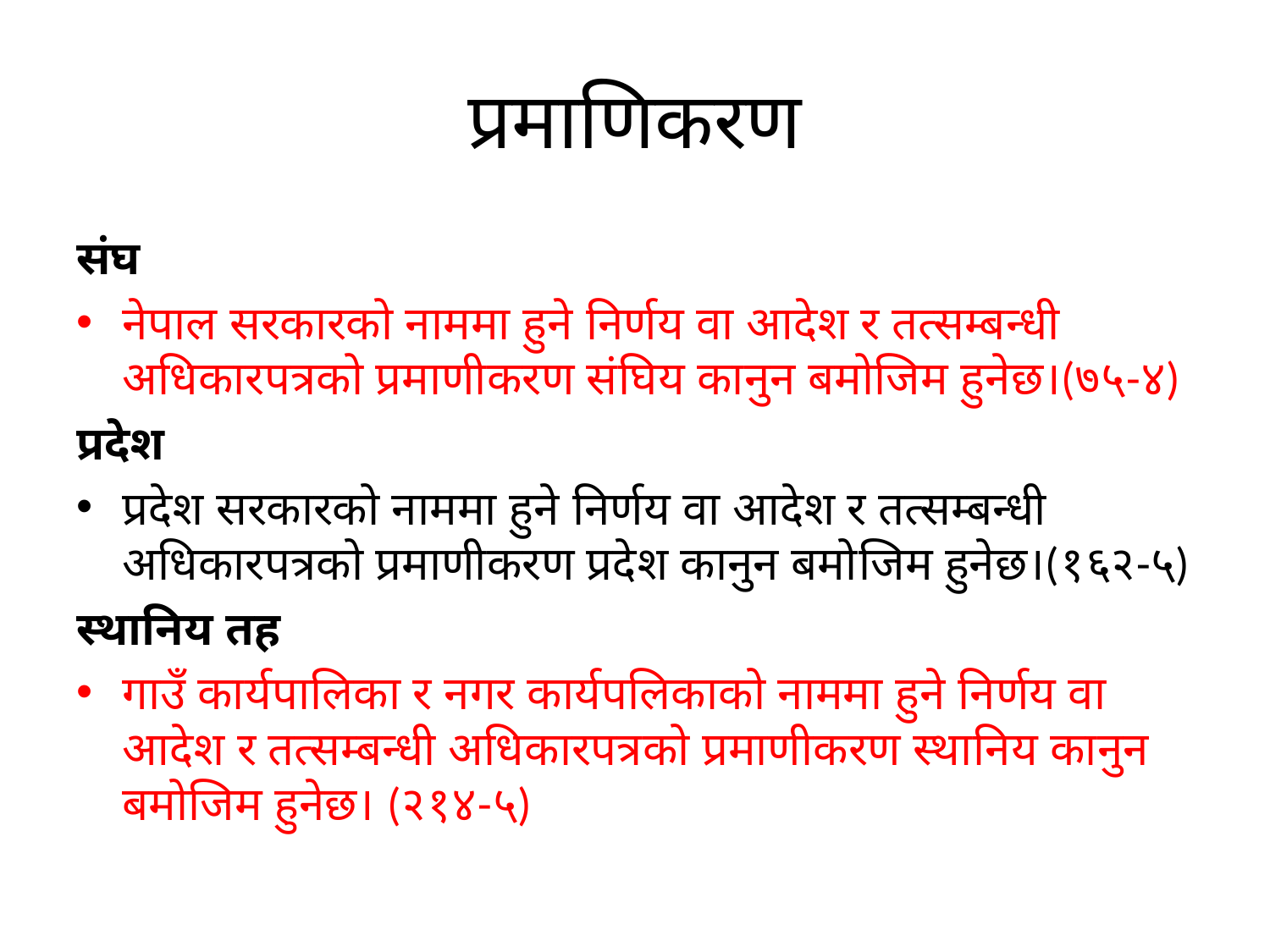

# प्रमाणिकरण
संघ
नेपाल सरकारको नाममा हुने निर्णय वा आदेश र तत्सम्बन्धी अधिकारपत्रको प्रमाणीकरण संघिय कानुन बमोजिम हुनेछ।(७५-४)
प्रदेश
प्रदेश सरकारको नाममा हुने निर्णय वा आदेश र तत्सम्बन्धी अधिकारपत्रको प्रमाणीकरण प्रदेश कानुन बमोजिम हुनेछ।(१६२-५)
स्थानिय तह
गाउँ कार्यपालिका र नगर कार्यपलिकाको नाममा हुने निर्णय वा आदेश र तत्सम्बन्धी अधिकारपत्रको प्रमाणीकरण स्थानिय कानुन बमोजिम हुनेछ। (२१४-५)